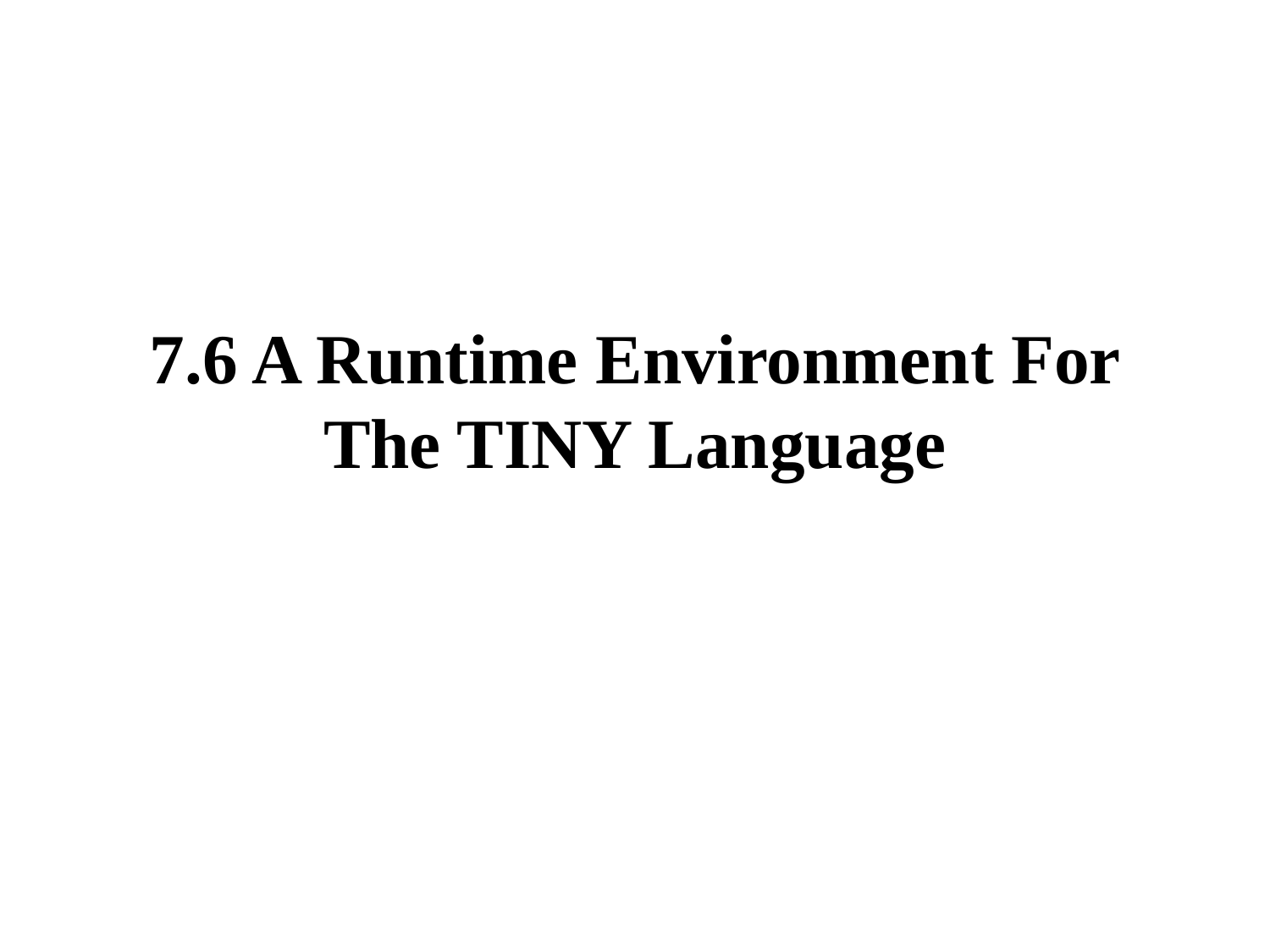

# 7.6 A Runtime Environment For The TINY Language